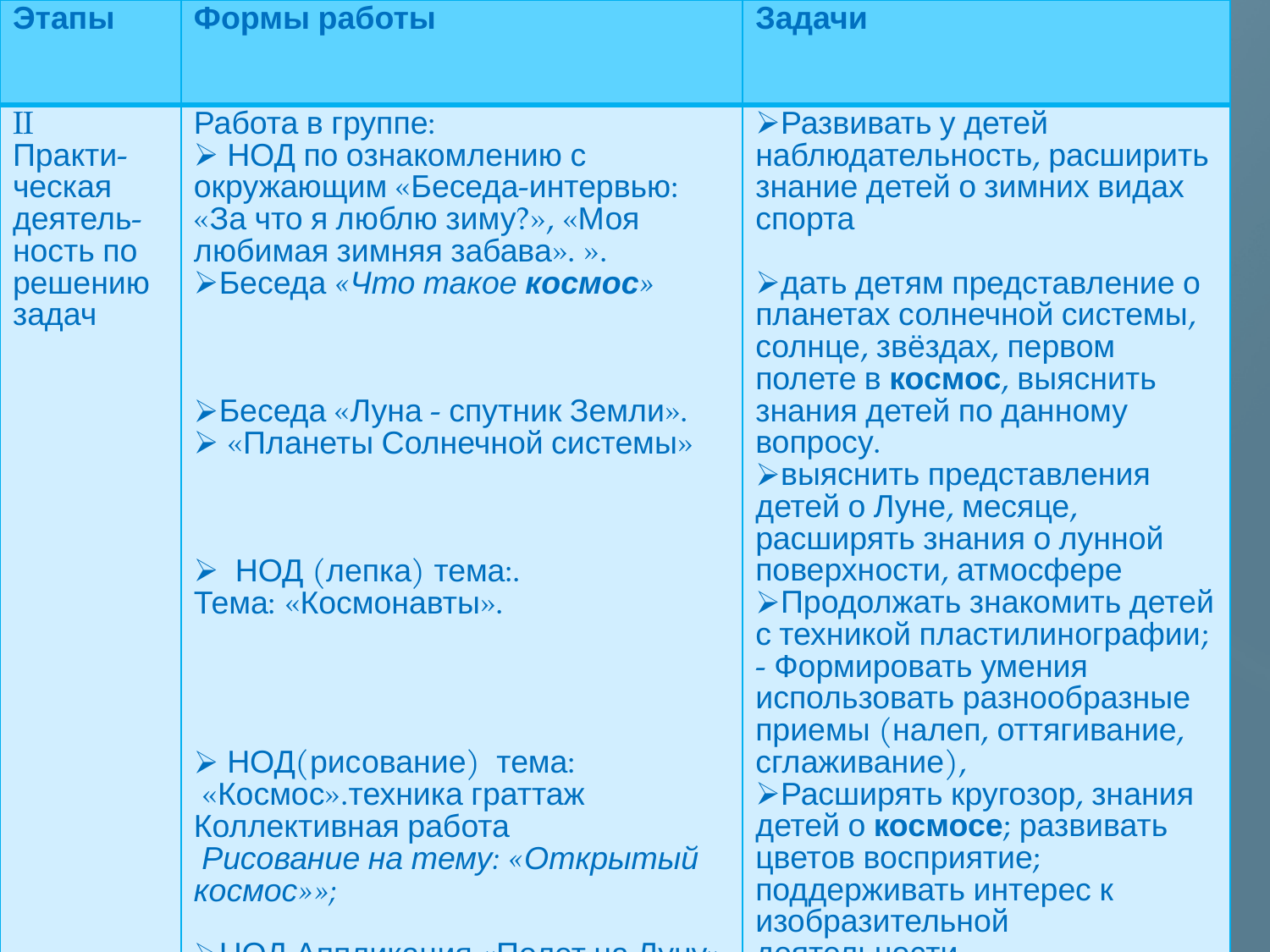

| Этапы | Формы работы | Задачи |
| --- | --- | --- |
| II Практи-ческая деятель-ность по решению задач | Работа в группе: НОД по ознакомлению с окружающим «Беседа-интервью: «За что я люблю зиму?», «Моя любимая зимняя забава». ». Беседа «Что такое космос» Беседа «Луна - спутник Земли». «Планеты Солнечной системы»   НОД (лепка) тема:. Тема: «Космонавты». НОД(рисование) тема:  «Космос».техника граттаж Коллективная работа Рисование на тему: «Открытый космос»»; НОД Аппликация «Полет на Луну» НОД Конструирование тема:. «Ракета» техника орегами Конструирование из Лего «Дома для инопланетян» | Развивать у детей наблюдательность, расширить знание детей о зимних видах спорта дать детям представление о планетах солнечной системы, солнце, звёздах, первом полете в космос, выяснить знания детей по данному вопросу. выяснить представления детей о Луне, месяце, расширять знания о лунной поверхности, атмосфере Продолжать знакомить детей с техникой пластилинографии; - Формировать умения использовать разнообразные приемы (налеп, оттягивание, сглаживание),  Расширять кругозор, знания детей о космосе; развивать цветов восприятие; поддерживать интерес к изобразительной деятельности. учить передавать форму ракеты, применяя прием симметричного вырезывания из бумаги, развивать чувство композиции, воображение. расширение знаний детей о космосе через конструирование модели ракеты с помощью «ЛЕГО». |